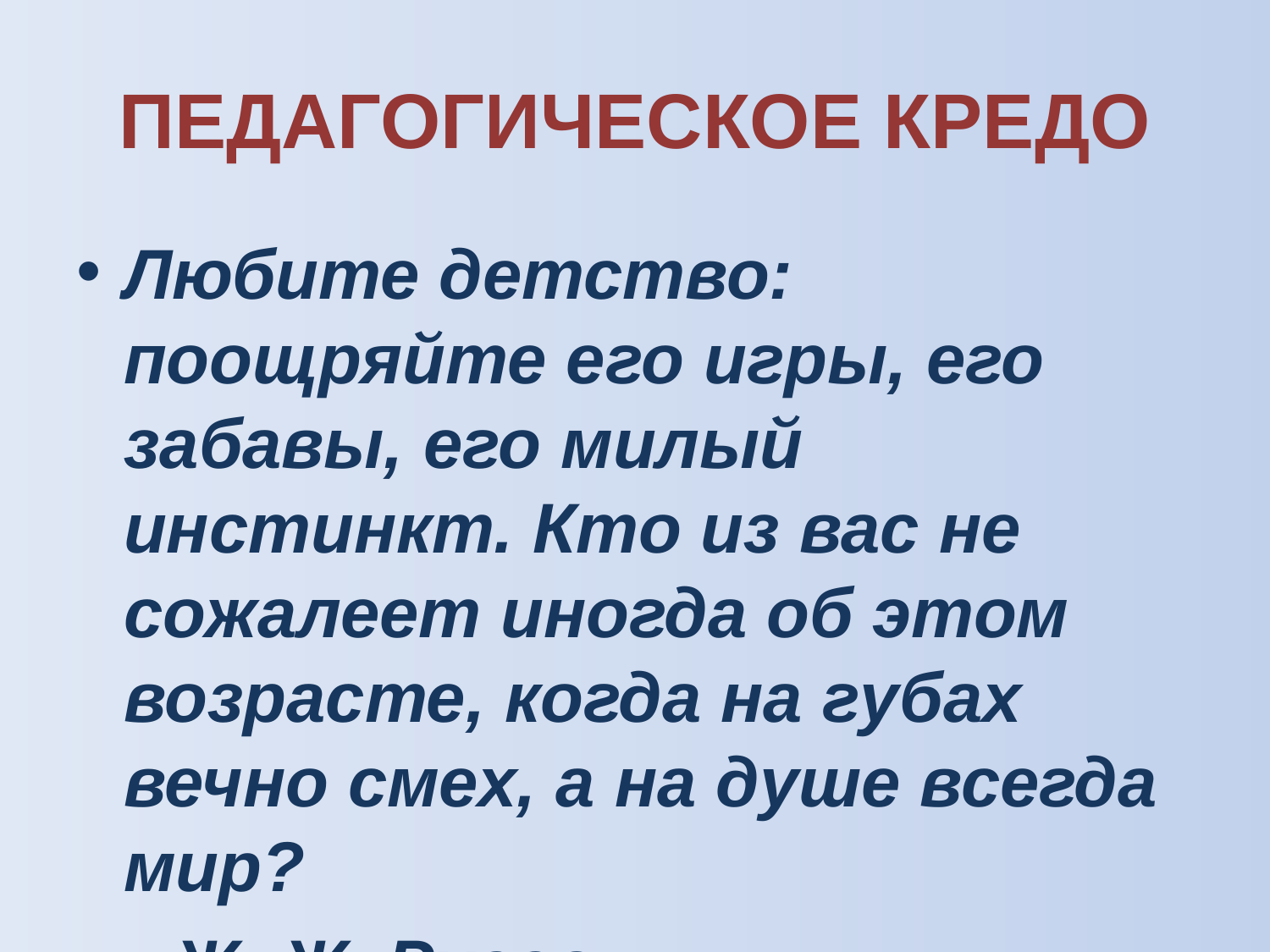

# ПЕДАГОГИЧЕСКОЕ КРЕДО
Любите детство: поощряйте его игры, его забавы, его милый инстинкт. Кто из вас не сожалеет иногда об этом возрасте, когда на губах вечно смех, а на душе всегда мир?
     Ж.-Ж. Руссо